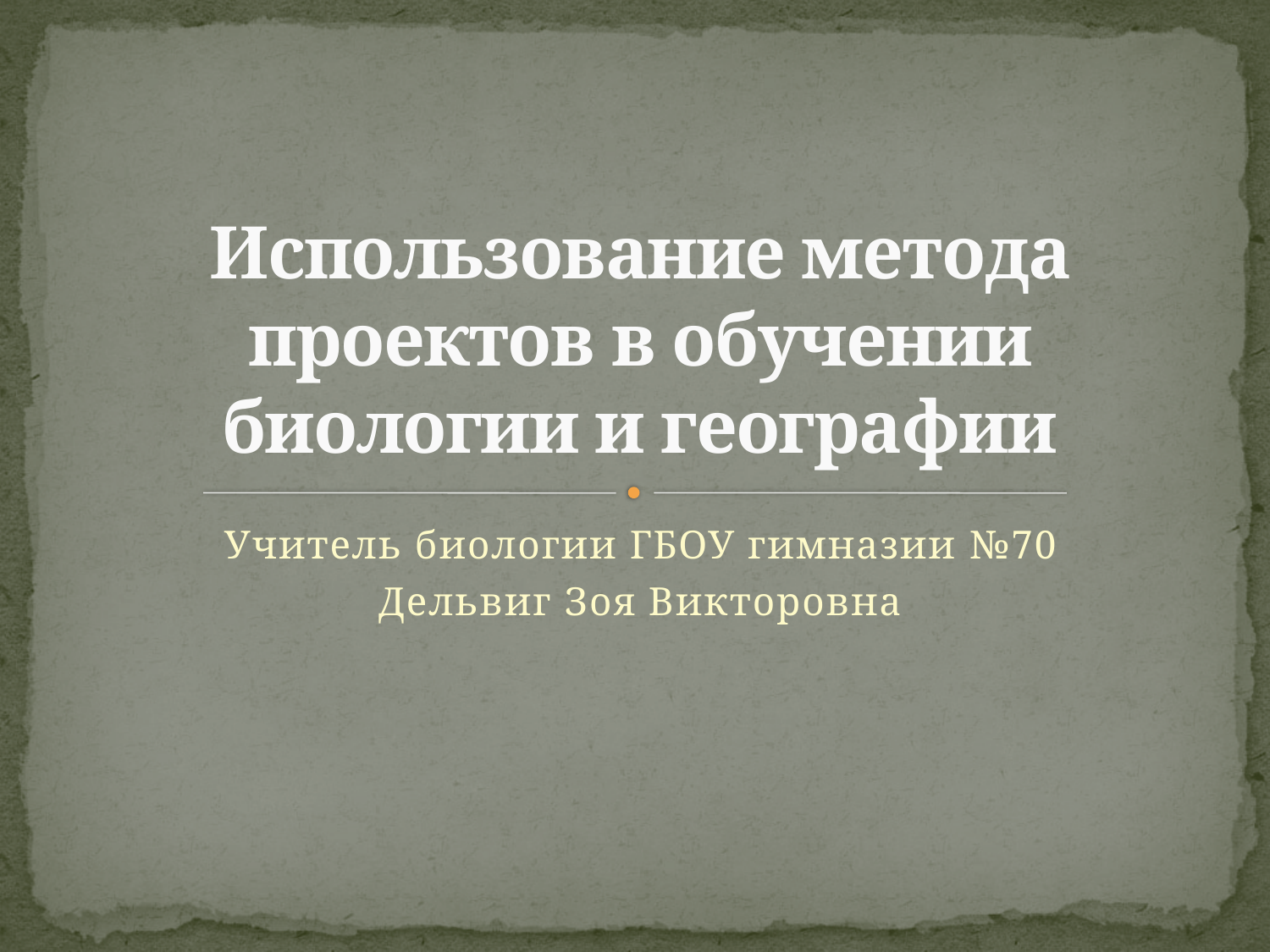

# Использование метода проектов в обучении биологии и географии
Учитель биологии ГБОУ гимназии №70
Дельвиг Зоя Викторовна